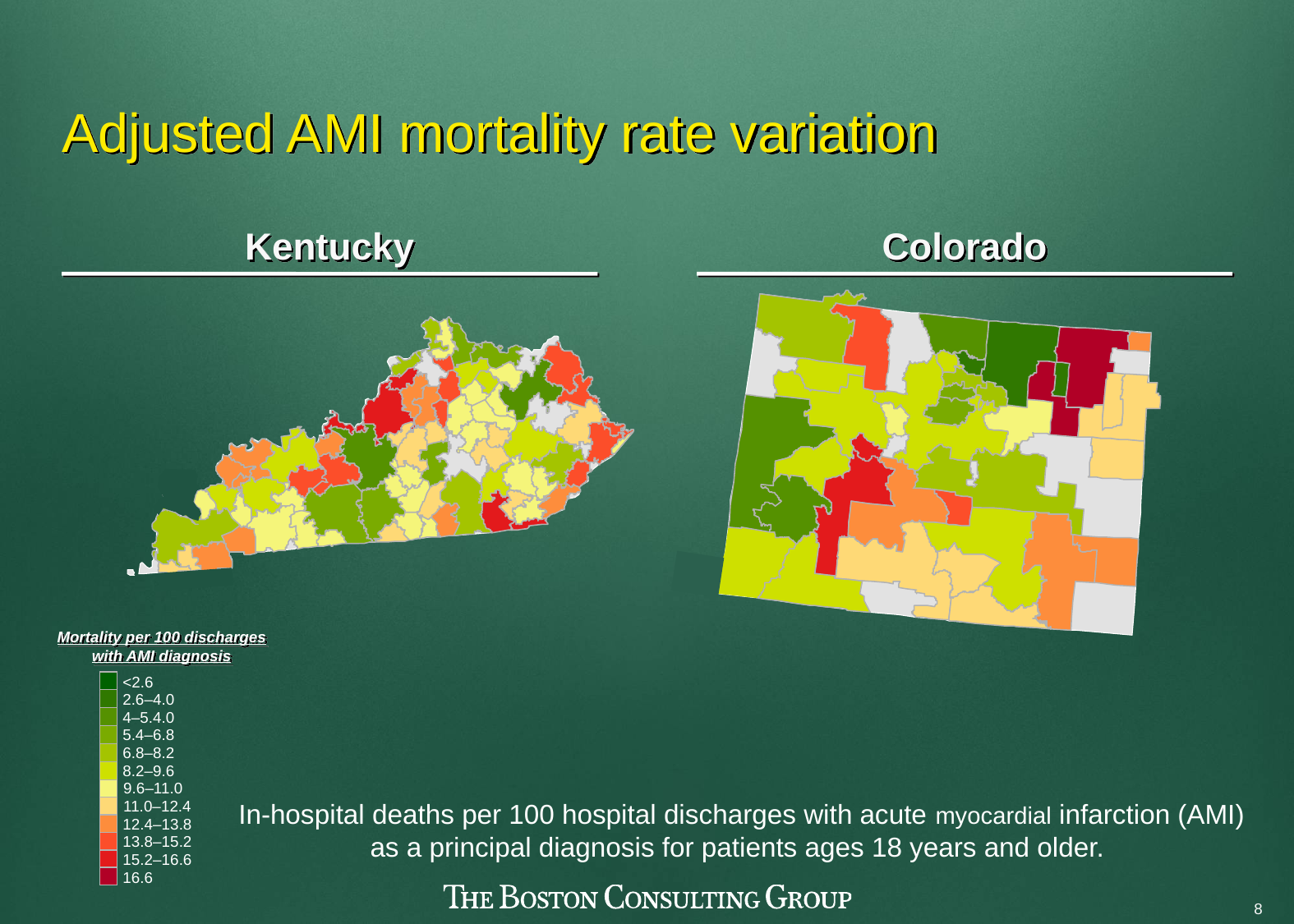

# Adjusted AMI mortality rate variation
Kentucky
Colorado

KY

Mortality per 100 discharges with AMI diagnosis

<2.6
2.6–4.0

4–5.4.0

5.4–6.8

6.8–8.2

8.2–9.6

9.6–11.0

11.0–12.4

12.4–13.8

13.8–15.2

15.2–16.6

16.6
In-hospital deaths per 100 hospital discharges with acute myocardial infarction (AMI) as a principal diagnosis for patients ages 18 years and older.